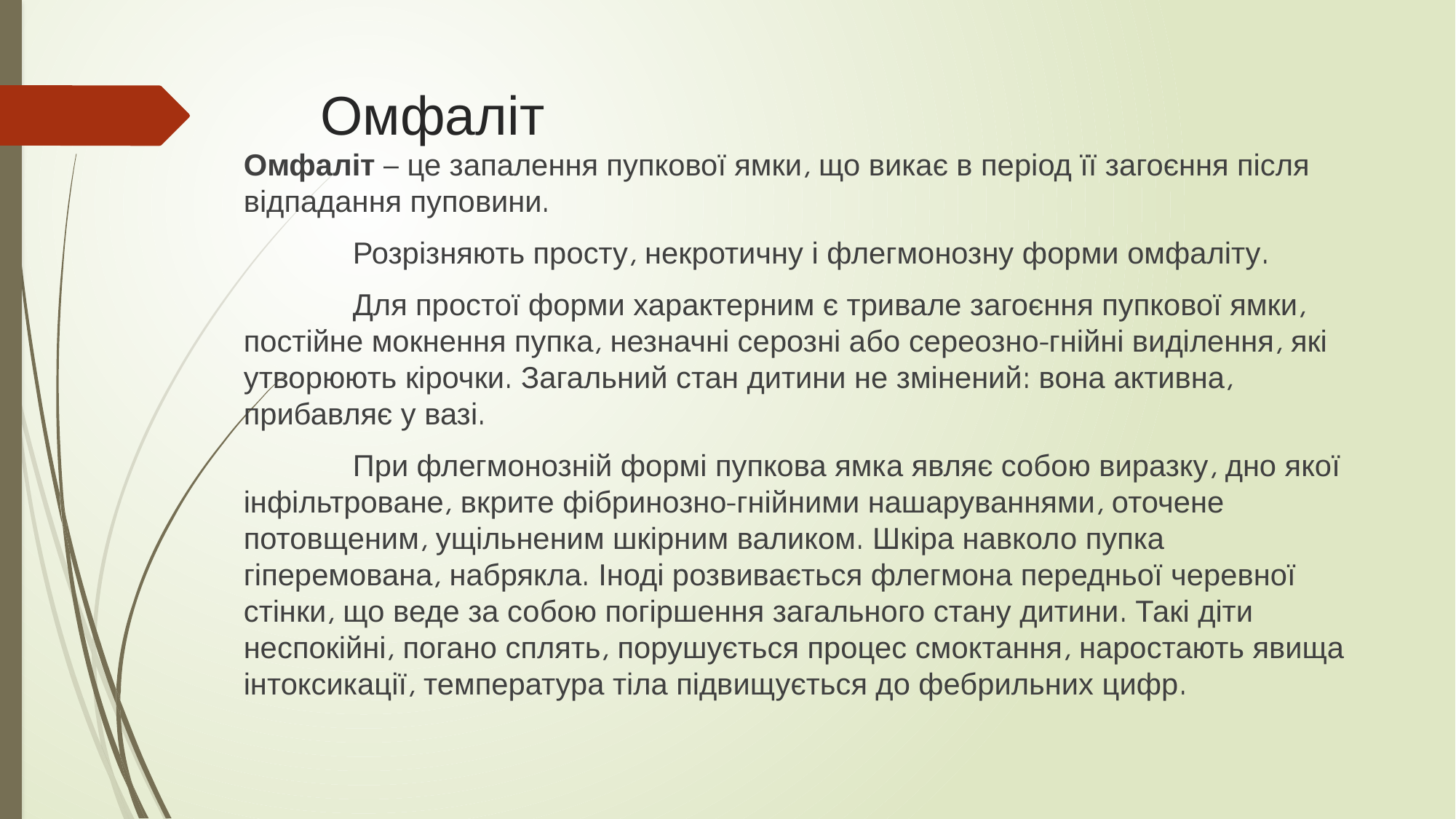

# Омфаліт
Омфаліт – це запалення пупкової ямки, що викає в період її загоєння після відпадання пуповини.
	Розрізняють просту, некротичну і флегмонозну форми омфаліту.
	Для простої форми характерним є тривале загоєння пупкової ямки, постійне мокнення пупка, незначні серозні або сереозно-гнійні виділення, які утворюють кірочки. Загальний стан дитини не змінений: вона активна, прибавляє у вазі.
	При флегмонозній формі пупкова ямка являє собою виразку, дно якої інфільтроване, вкрите фібринозно-гнійними нашаруваннями, оточене потовщеним, ущільненим шкірним валиком. Шкіра навколо пупка гіперемована, набрякла. Іноді розвивається флегмона передньої черевної стінки, що веде за собою погіршення загального стану дитини. Такі діти неспокійні, погано сплять, порушується процес смоктання, наростають явища інтоксикації, температура тіла підвищується до фебрильних цифр.